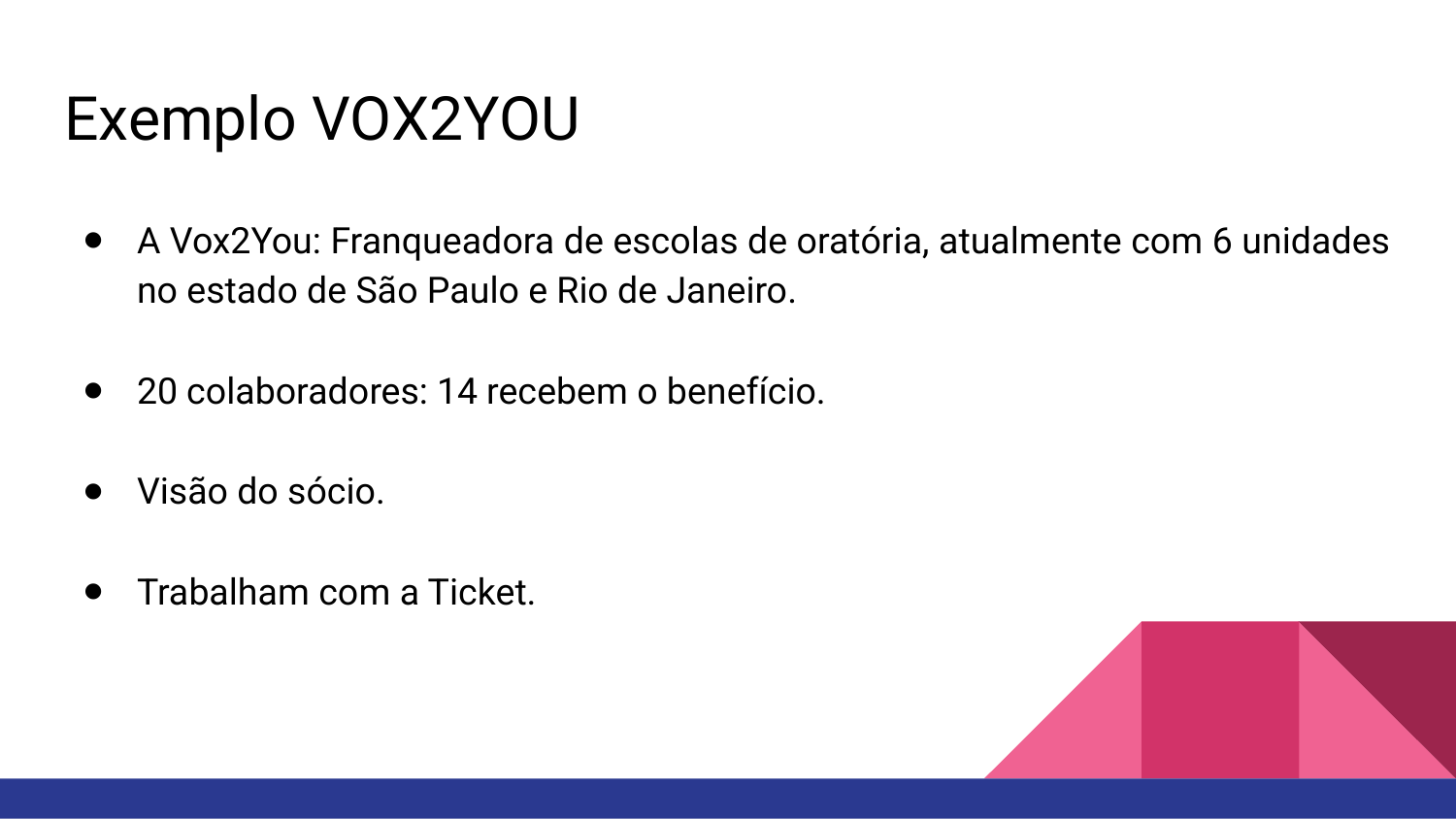

# Exemplo VOX2YOU
A Vox2You: Franqueadora de escolas de oratória, atualmente com 6 unidades no estado de São Paulo e Rio de Janeiro.

20 colaboradores: 14 recebem o benefício.

Visão do sócio.

Trabalham com a Ticket.